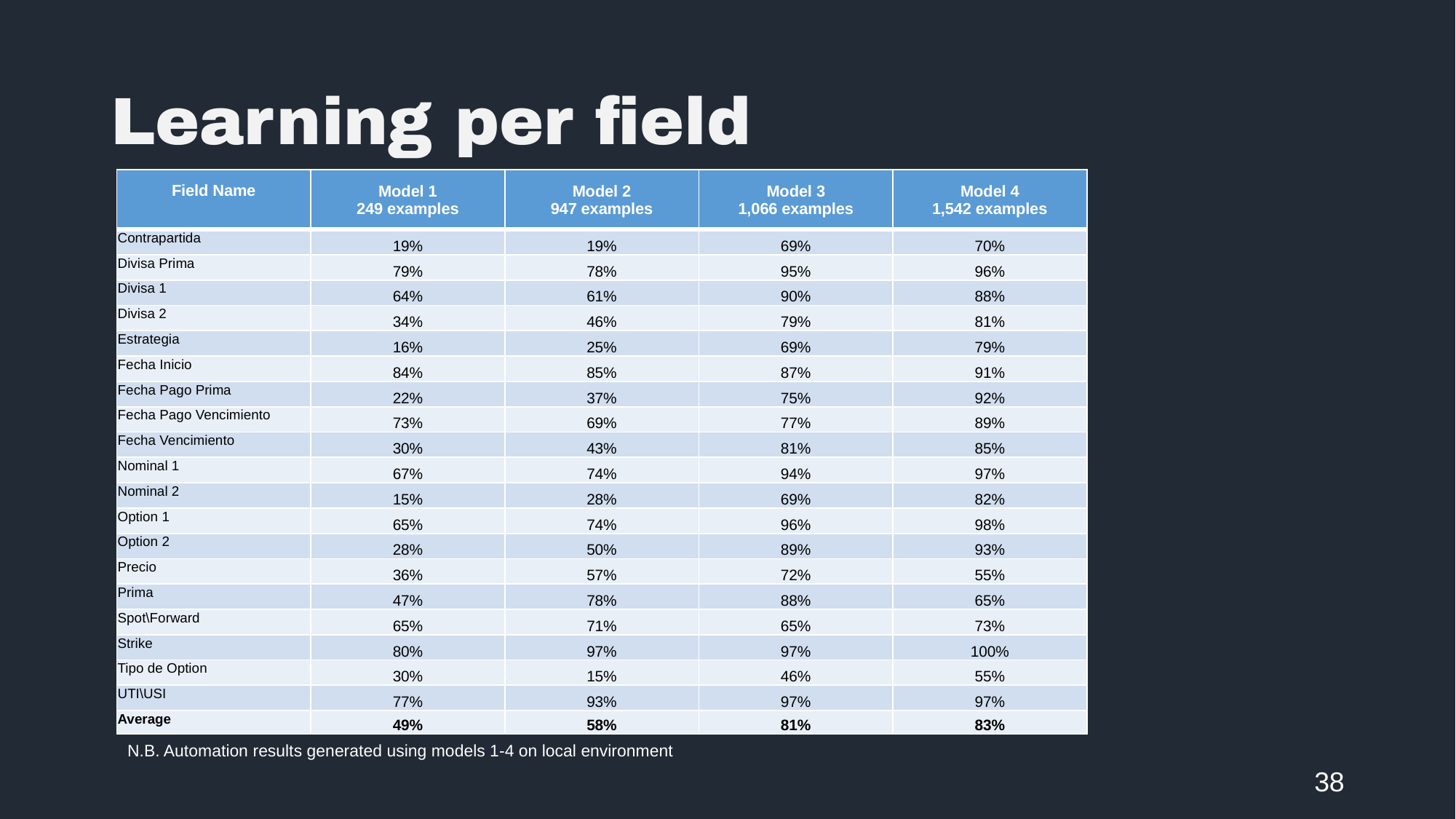

# Learning per field
| Field Name | Model 1 249 examples | Model 2 947 examples | Model 3 1,066 examples | Model 4 1,542 examples |
| --- | --- | --- | --- | --- |
| Contrapartida | 19% | 19% | 69% | 70% |
| Divisa Prima | 79% | 78% | 95% | 96% |
| Divisa 1 | 64% | 61% | 90% | 88% |
| Divisa 2 | 34% | 46% | 79% | 81% |
| Estrategia | 16% | 25% | 69% | 79% |
| Fecha Inicio | 84% | 85% | 87% | 91% |
| Fecha Pago Prima | 22% | 37% | 75% | 92% |
| Fecha Pago Vencimiento | 73% | 69% | 77% | 89% |
| Fecha Vencimiento | 30% | 43% | 81% | 85% |
| Nominal 1 | 67% | 74% | 94% | 97% |
| Nominal 2 | 15% | 28% | 69% | 82% |
| Option 1 | 65% | 74% | 96% | 98% |
| Option 2 | 28% | 50% | 89% | 93% |
| Precio | 36% | 57% | 72% | 55% |
| Prima | 47% | 78% | 88% | 65% |
| Spot\Forward | 65% | 71% | 65% | 73% |
| Strike | 80% | 97% | 97% | 100% |
| Tipo de Option | 30% | 15% | 46% | 55% |
| UTI\USI | 77% | 93% | 97% | 97% |
| Average | 49% | 58% | 81% | 83% |
N.B. Automation results generated using models 1-4 on local environment
38